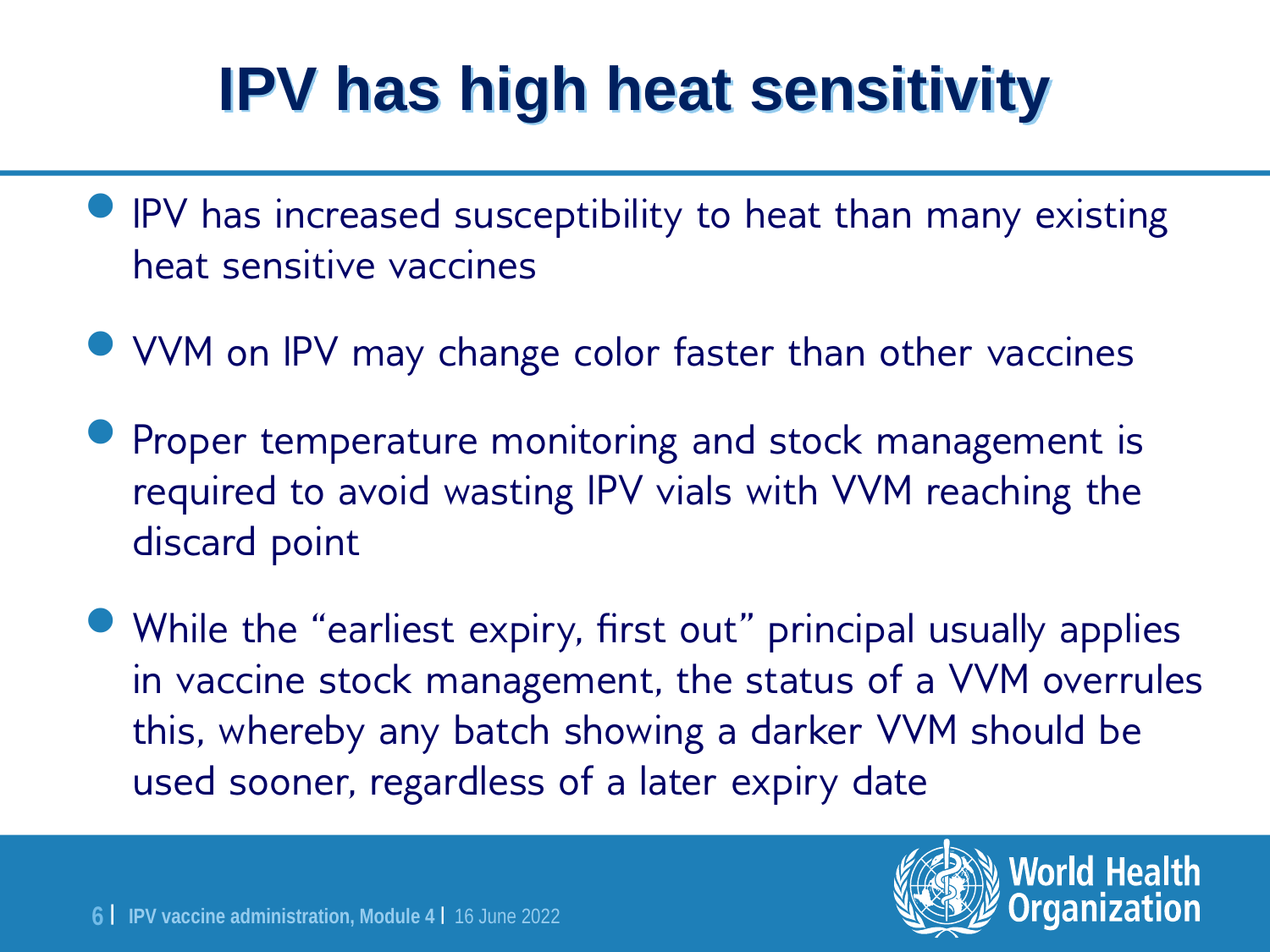

IPV has high heat sensitivity
IPV has increased susceptibility to heat than many existing heat sensitive vaccines
VVM on IPV may change color faster than other vaccines
Proper temperature monitoring and stock management is required to avoid wasting IPV vials with VVM reaching the discard point
While the “earliest expiry, first out” principal usually applies in vaccine stock management, the status of a VVM overrules this, whereby any batch showing a darker VVM should be used sooner, regardless of a later expiry date